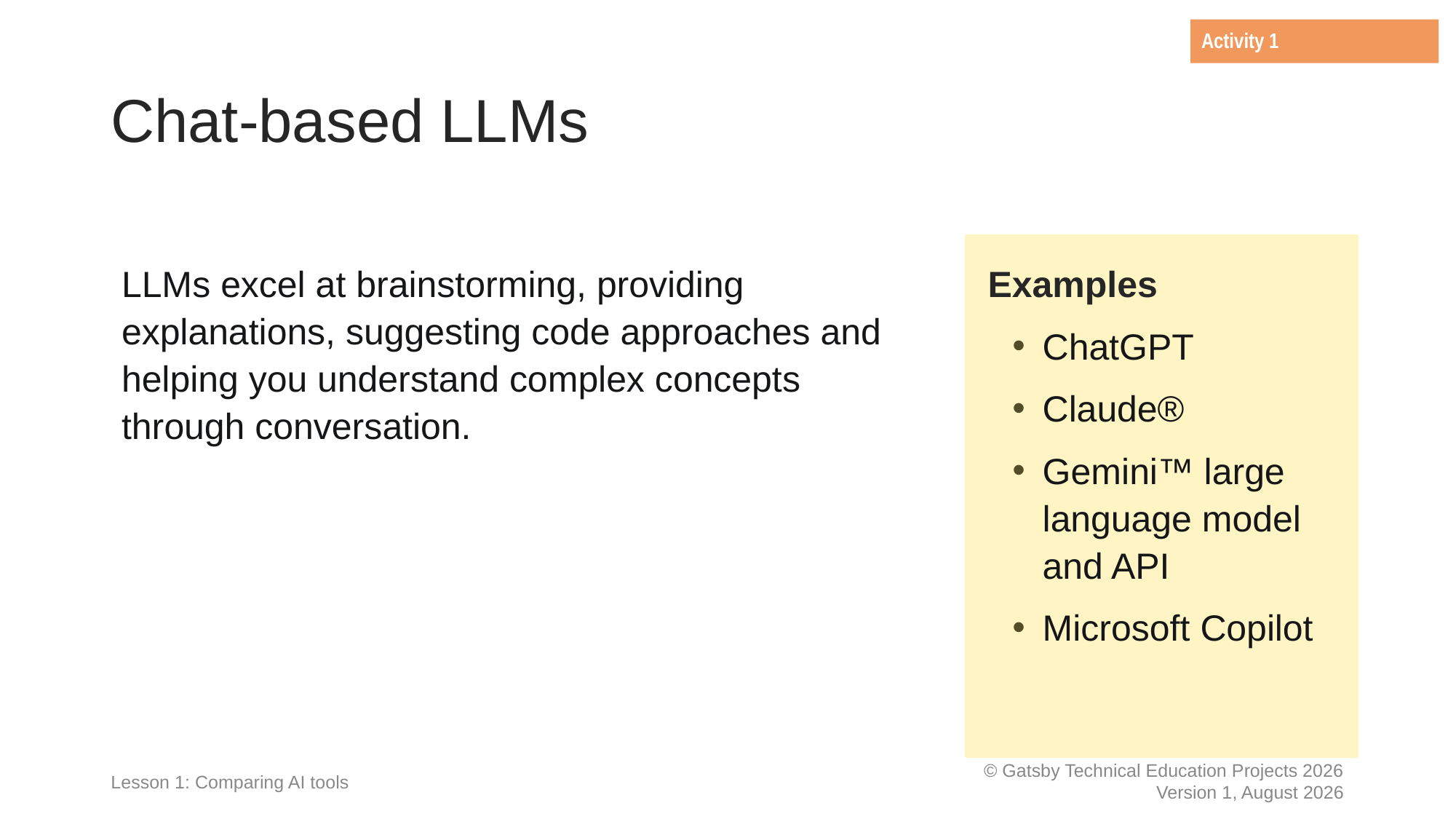

Activity 1
# Chat-based LLMs
LLMs excel at brainstorming, providing explanations, suggesting code approaches and helping you understand complex concepts through conversation.
Examples
ChatGPT
Claude®
Gemini™ large language model and API
Microsoft Copilot
Lesson 1: Comparing AI tools